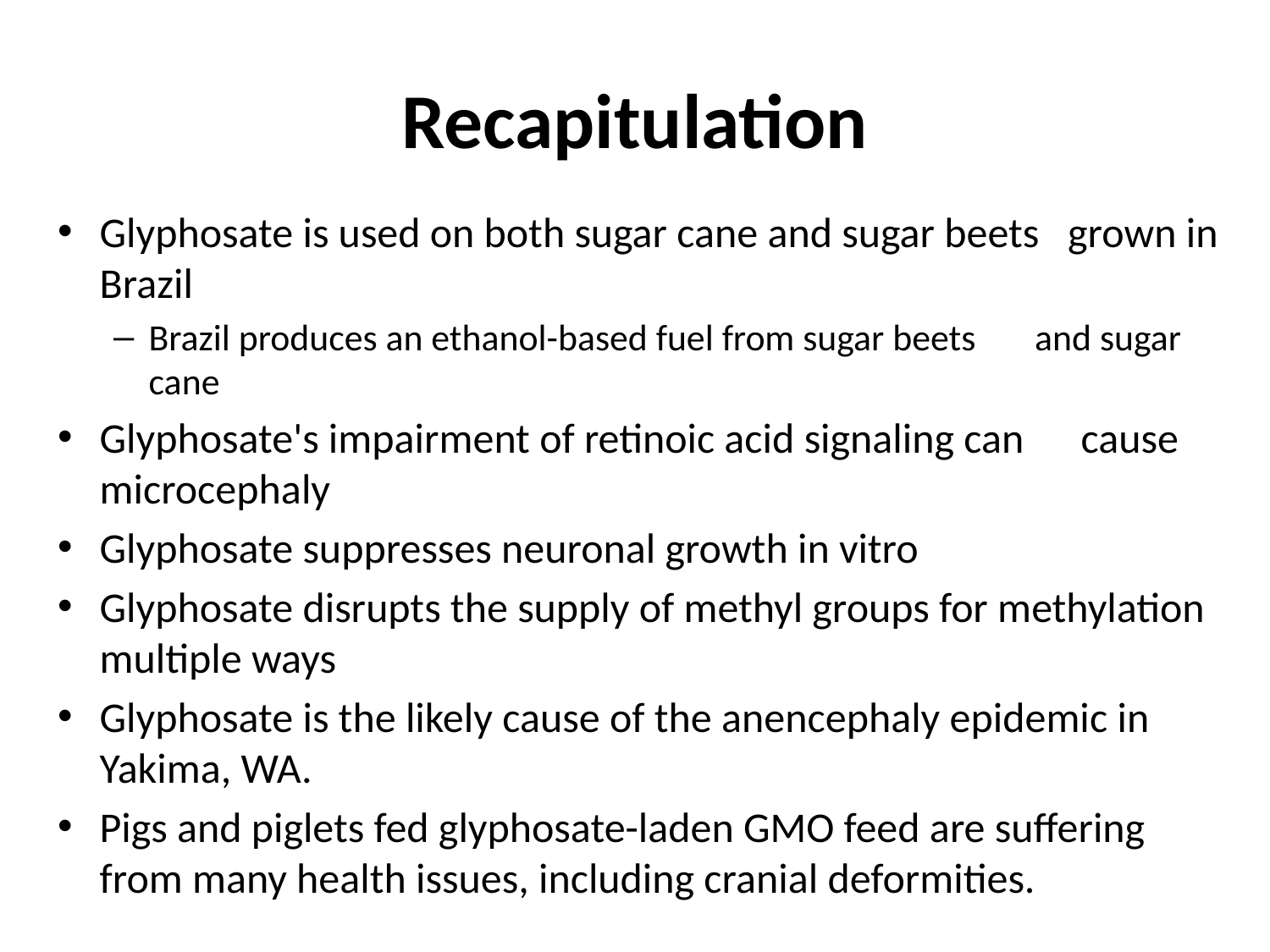

# Recapitulation
Glyphosate is used on both sugar cane and sugar beets   grown in Brazil
Brazil produces an ethanol-based fuel from sugar beets       and sugar cane
Glyphosate's impairment of retinoic acid signaling can      cause microcephaly
Glyphosate suppresses neuronal growth in vitro
Glyphosate disrupts the supply of methyl groups for methylation multiple ways
Glyphosate is the likely cause of the anencephaly epidemic in Yakima, WA.
Pigs and piglets fed glyphosate-laden GMO feed are suffering from many health issues, including cranial deformities.